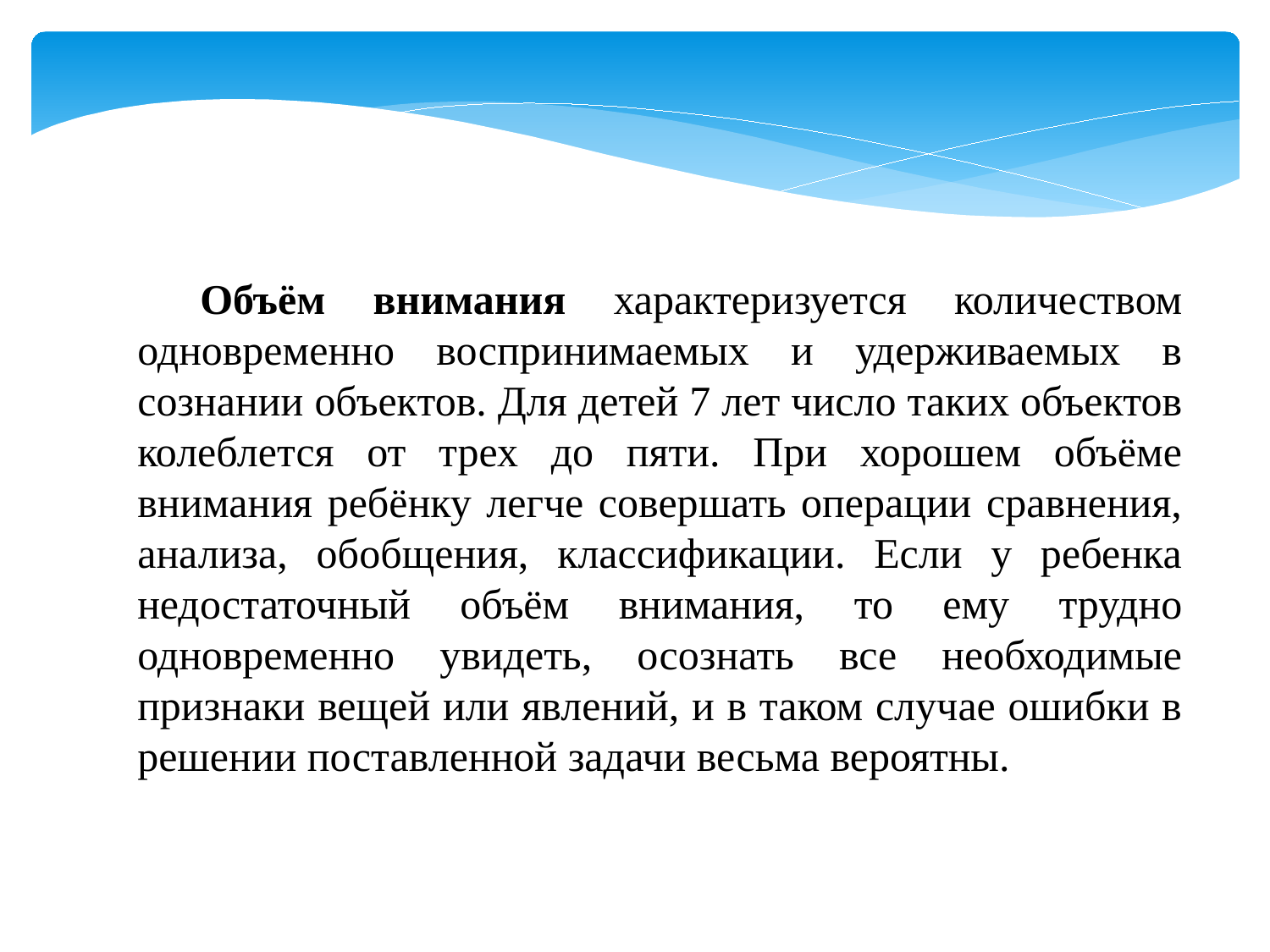

Объём внимания характеризуется количеством одновременно воспринимаемых и удерживаемых в сознании объектов. Для детей 7 лет число таких объектов колеблется от трех до пяти. При хорошем объёме внимания ребёнку легче совершать операции сравнения, анализа, обобщения, классификации. Если у ребенка недостаточный объём внимания, то ему трудно одновременно увидеть, осознать все необходимые признаки вещей или явлений, и в таком случае ошибки в решении поставленной задачи весьма вероятны.